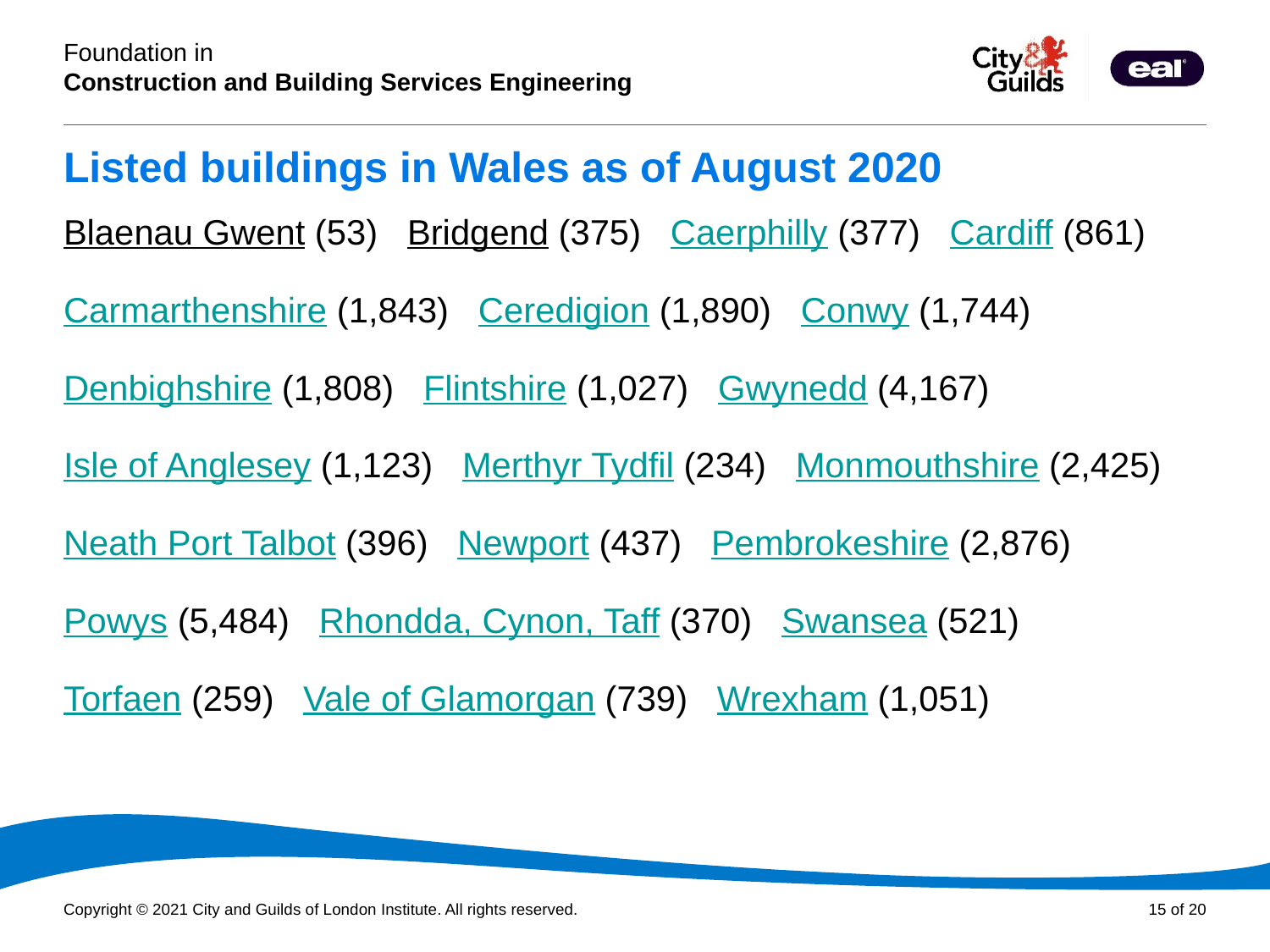

# Listed buildings in Wales as of August 2020
Blaenau Gwent (53)   Bridgend (375)   Caerphilly (377)   Cardiff (861)
Carmarthenshire (1,843)   Ceredigion (1,890)   Conwy (1,744)
Denbighshire (1,808)   Flintshire (1,027)   Gwynedd (4,167)
Isle of Anglesey (1,123)   Merthyr Tydfil (234)   Monmouthshire (2,425)
Neath Port Talbot (396)   Newport (437)   Pembrokeshire (2,876)
Powys (5,484)   Rhondda, Cynon, Taff (370)   Swansea (521)
Torfaen (259)   Vale of Glamorgan (739)   Wrexham (1,051)